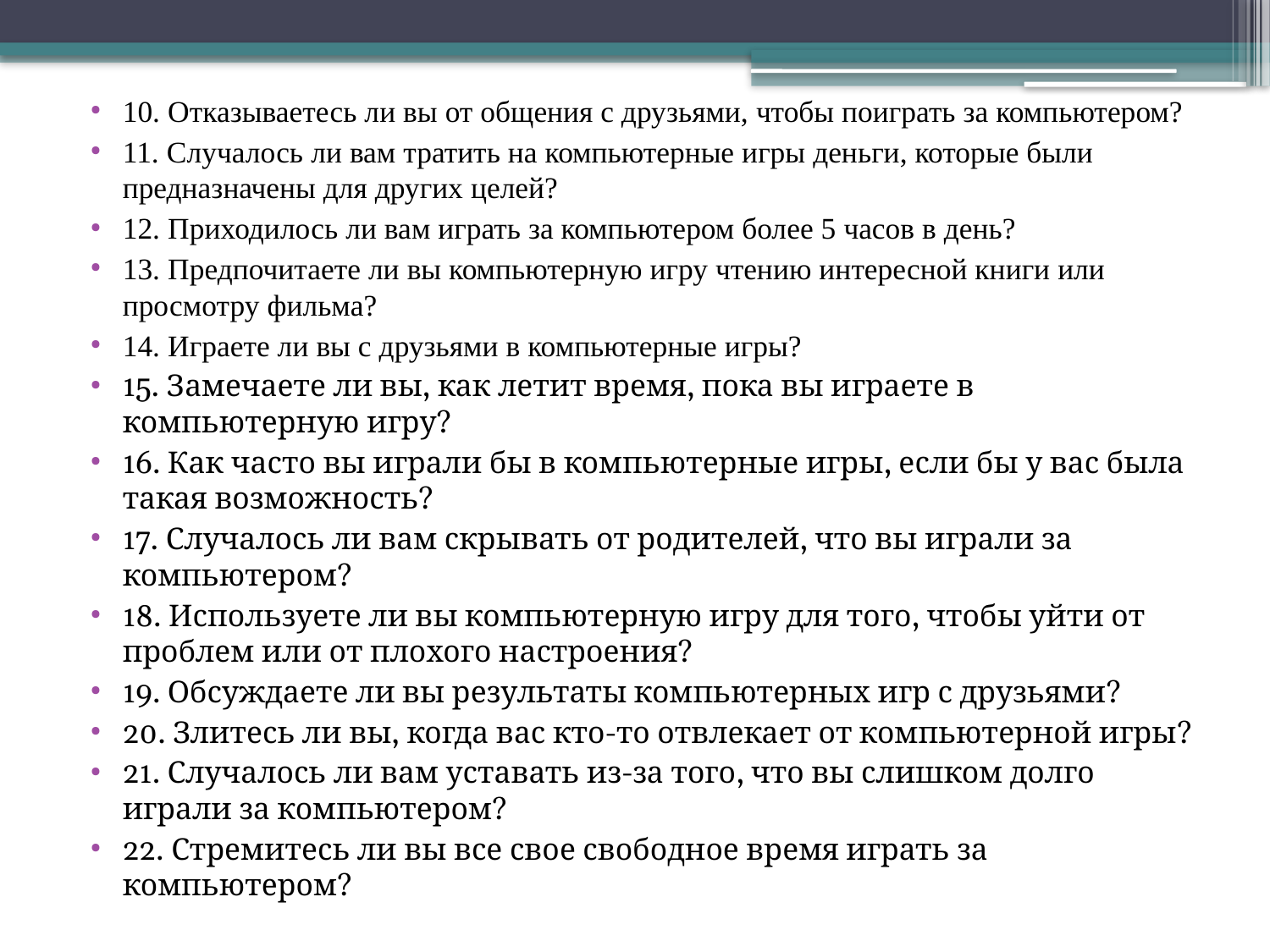

#
10. Отказываетесь ли вы от общения с друзьями, чтобы поиграть за компьютером?
11. Случалось ли вам тратить на компьютерные игры деньги, которые были предназначены для других целей?
12. Приходилось ли вам играть за компьютером более 5 часов в день?
13. Предпочитаете ли вы компьютерную игру чтению интересной книги или просмотру фильма?
14. Играете ли вы с друзьями в компьютерные игры?
15. Замечаете ли вы, как летит время, пока вы играете в компьютерную игру?
16. Как часто вы играли бы в компьютерные игры, если бы у вас была такая возможность?
17. Случалось ли вам скрывать от родителей, что вы играли за компьютером?
18. Используете ли вы компьютерную игру для того, чтобы уйти от проблем или от плохого настроения?
19. Обсуждаете ли вы результаты компьютерных игр с друзьями?
20. Злитесь ли вы, когда вас кто-то отвлекает от компьютерной игры?
21. Случалось ли вам уставать из-за того, что вы слишком долго играли за компьютером?
22. Стремитесь ли вы все свое свободное время играть за компьютером?